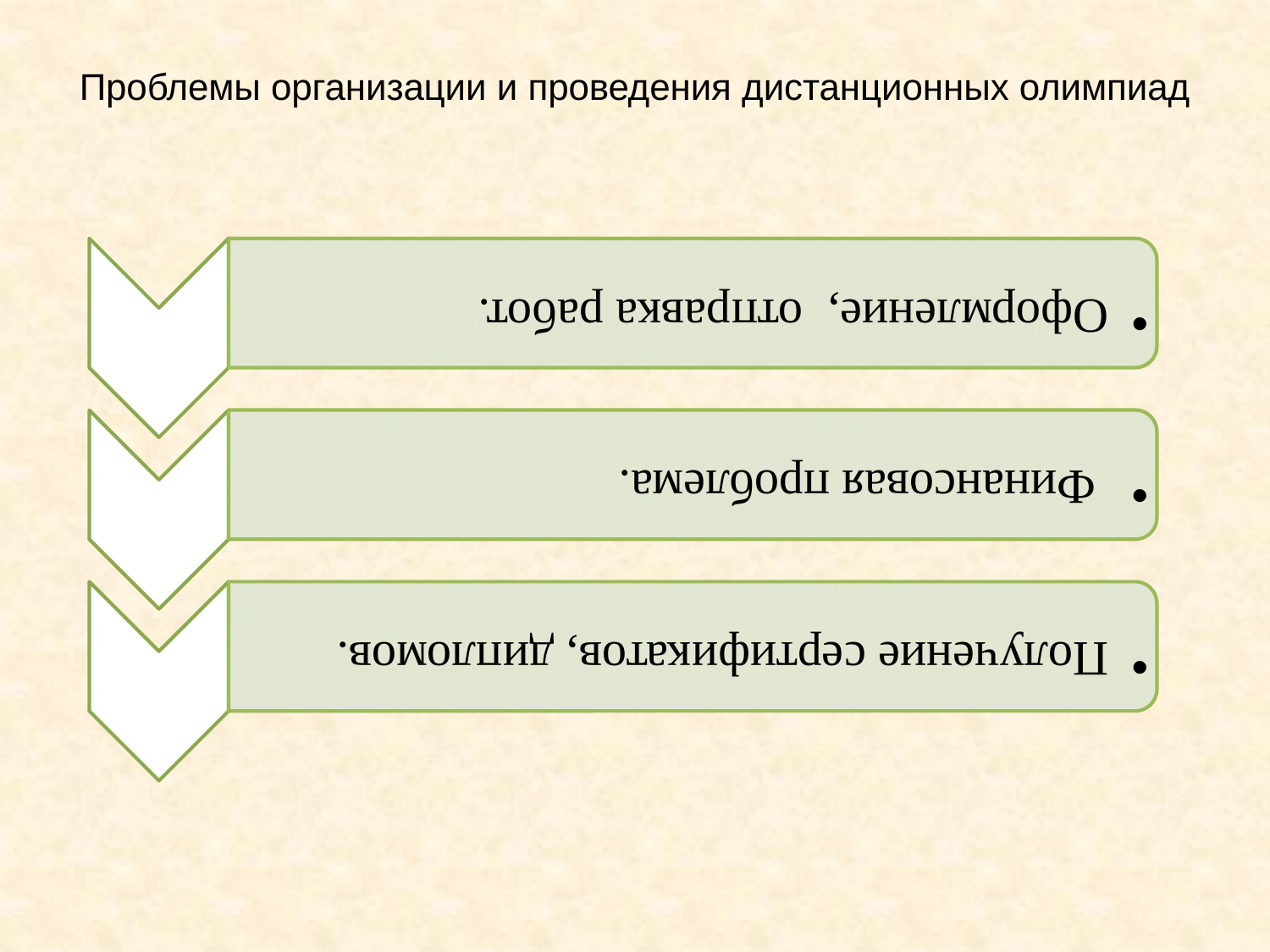

# Проблемы организации и проведения дистанционных олимпиад

Оформление,  отправка работ.

 Финансовая проблема.

Получение сертификатов, дипломов.